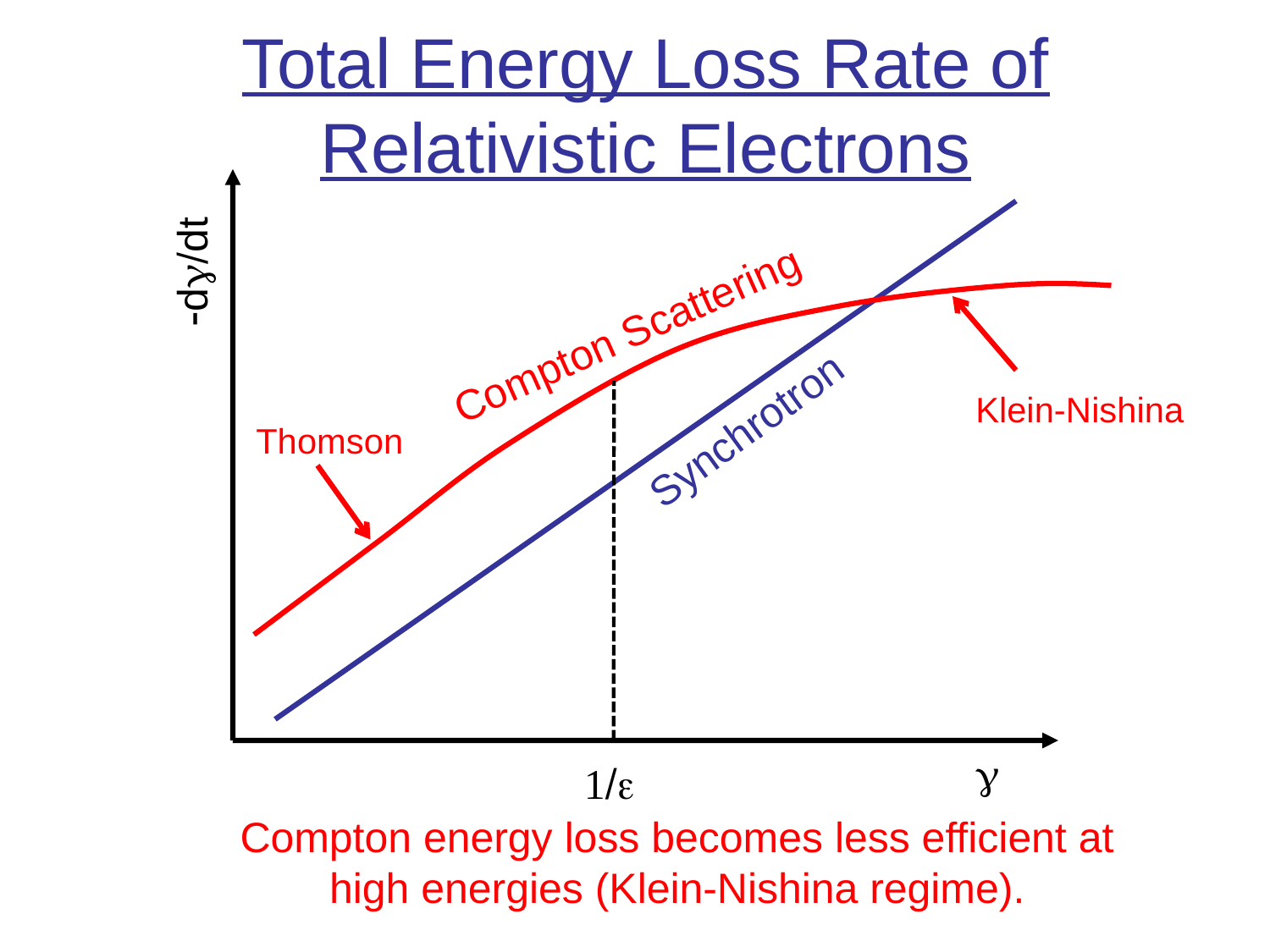

# Total Energy Loss Rate of Relativistic Electrons
0

−dγ/dt

Compton Scattering
Klein-Nishina
Synchrotron
Thomson

γ
1/ε
Compton energy loss becomes less efficient at high energies (Klein-Nishina regime).